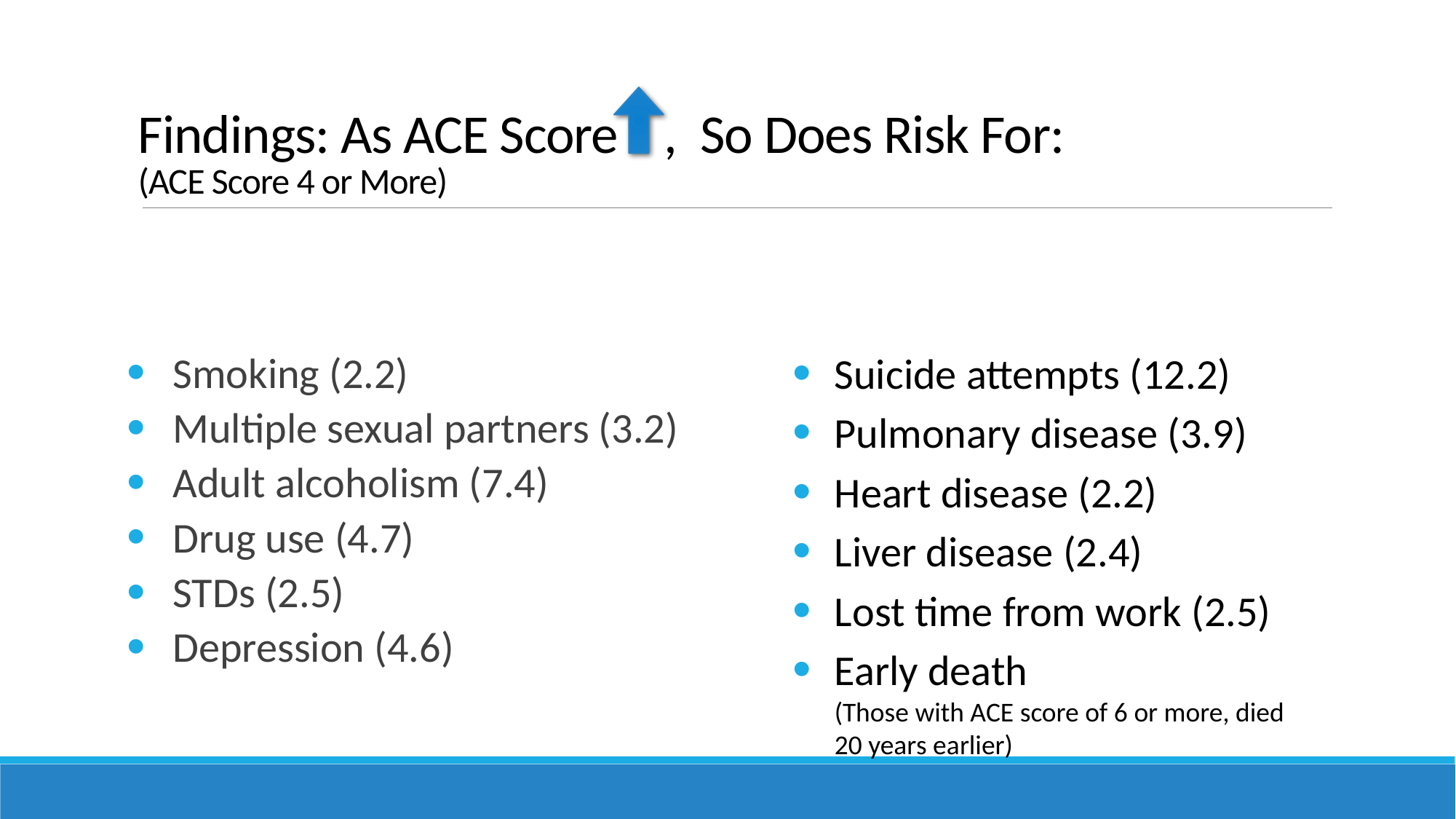

# Findings: As ACE Score    ,  So Does Risk For: (ACE Score 4 or More)

Suicide attempts (12.2)
Pulmonary disease (3.9)
Heart disease (2.2)
Liver disease (2.4)
Lost time from work (2.5)
Early death
(Those with ACE score of 6 or more, died 20 years earlier)
Smoking (2.2)
Multiple sexual partners (3.2)
Adult alcoholism (7.4)
Drug use (4.7)
STDs (2.5)
Depression (4.6)